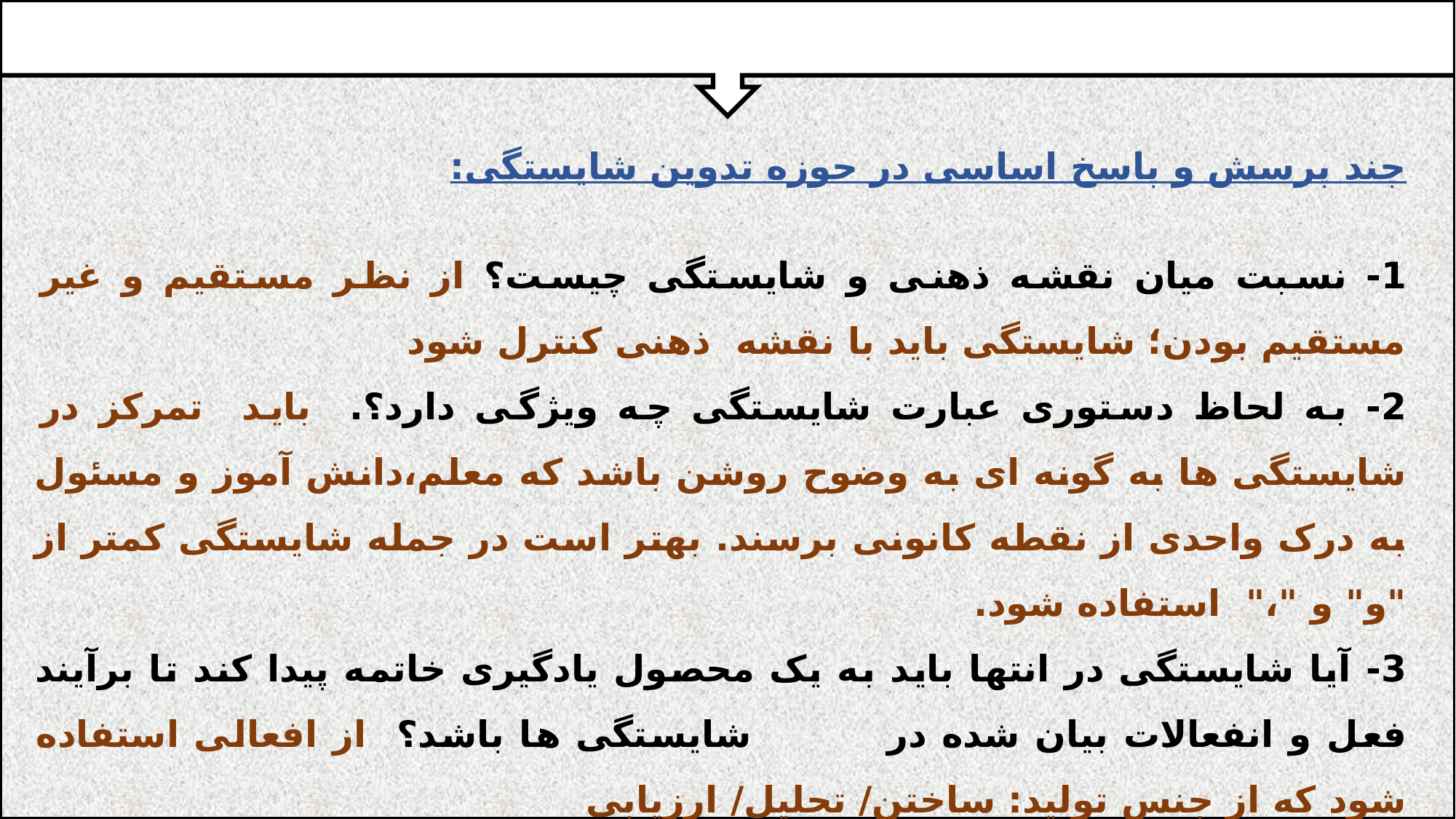

چند پرسش و پاسخ اساسی در حوزه تدوین شایستگی:

1- نسبت میان نقشه ذهنی و شایستگی چیست؟ از نظر مستقیم و غیر مستقیم بودن؛ شایستگی باید با نقشه  ذهنی کنترل شود
2- به لحاظ دستوری عبارت شایستگی چه ویژگی دارد؟.  باید  تمرکز در شایستگی ها به گونه ای به وضوح روشن باشد که معلم،دانش آموز و مسئول به درک واحدی از نقطه کانونی برسند. بهتر است در جمله شایستگی کمتر از "و" و "،"  استفاده شود.
3- آیا شایستگی در انتها باید به یک محصول یادگیری خاتمه پیدا کند تا برآیند فعل و انفعالات بیان شده در         شایستگی ها باشد؟  از افعالی استفاده شود که از جنس تولید: ساختن/ تحلیل/ ارزیابی
4- آیا ایده کلیدی عینا و با بازتابي از آن در شایستگی باید وجود داشته باشد؟  با توجه به بافت متن ممکن است   ایده کلیدی را عینا و یا بازتابى از آن را در شایستگی بیان کنیم. (حتما باید به آن بپردازیم)